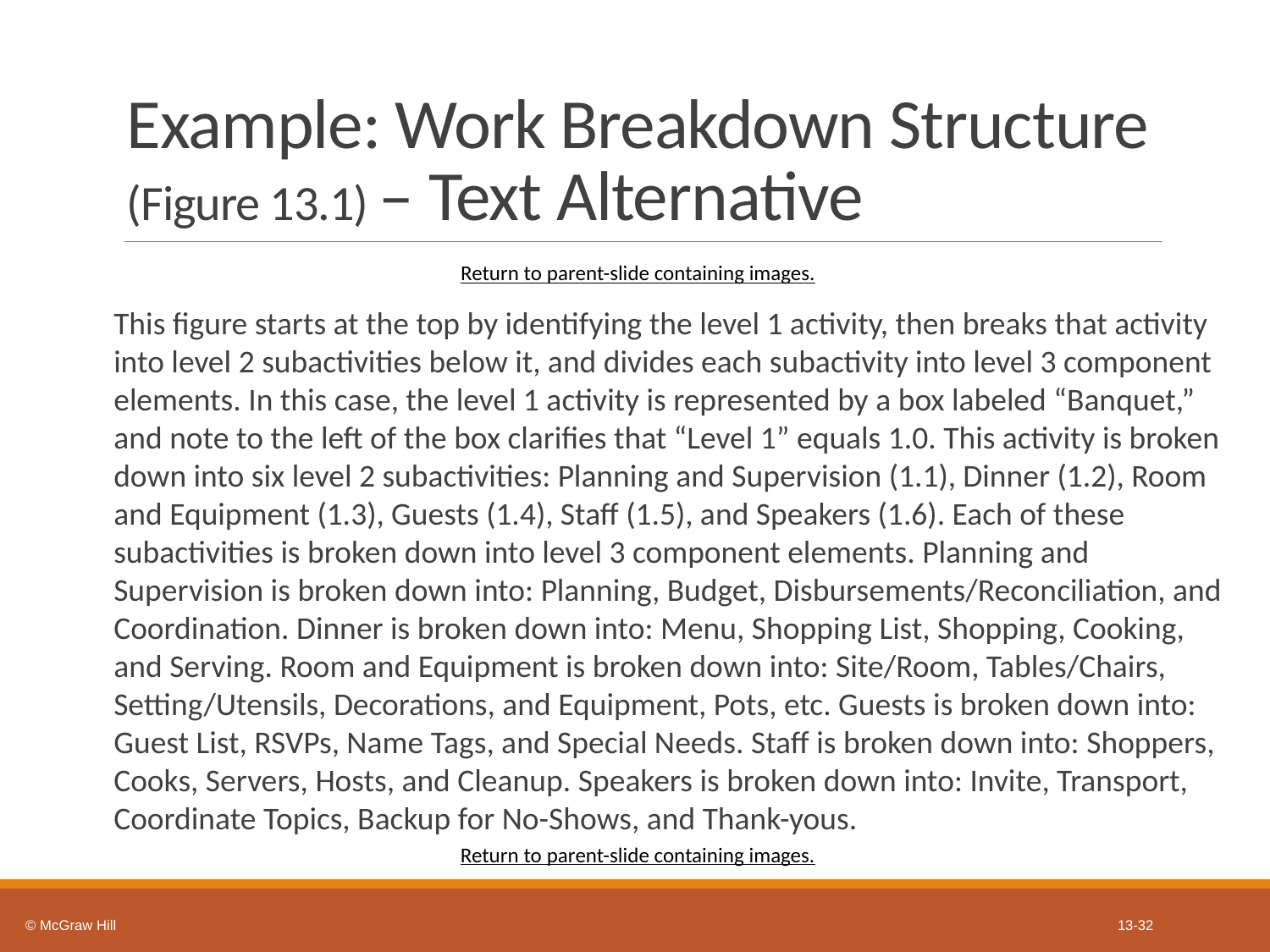

# Example: Work Breakdown Structure (Figure 13.1) – Text Alternative
Return to parent-slide containing images.
This figure starts at the top by identifying the level 1 activity, then breaks that activity into level 2 subactivities below it, and divides each subactivity into level 3 component elements. In this case, the level 1 activity is represented by a box labeled “Banquet,” and note to the left of the box clarifies that “Level 1” equals 1.0. This activity is broken down into six level 2 subactivities: Planning and Supervision (1.1), Dinner (1.2), Room and Equipment (1.3), Guests (1.4), Staff (1.5), and Speakers (1.6). Each of these subactivities is broken down into level 3 component elements. Planning and Supervision is broken down into: Planning, Budget, Disbursements/Reconciliation, and Coordination. Dinner is broken down into: Menu, Shopping List, Shopping, Cooking, and Serving. Room and Equipment is broken down into: Site/Room, Tables/Chairs, Setting/Utensils, Decorations, and Equipment, Pots, etc. Guests is broken down into: Guest List, RSVPs, Name Tags, and Special Needs. Staff is broken down into: Shoppers, Cooks, Servers, Hosts, and Cleanup. Speakers is broken down into: Invite, Transport, Coordinate Topics, Backup for No-Shows, and Thank-yous.
Return to parent-slide containing images.